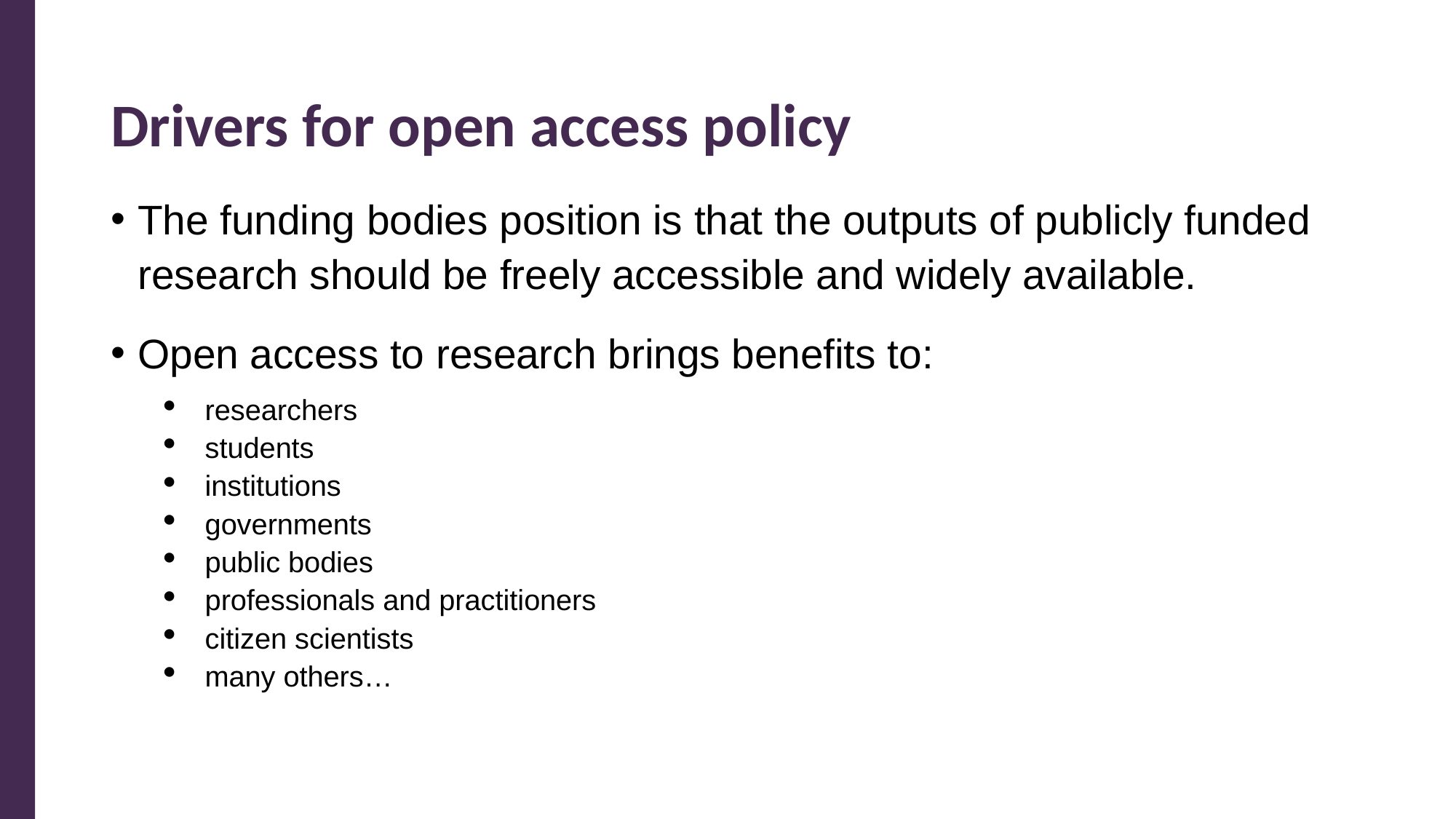

# Drivers for open access policy
The funding bodies position is that the outputs of publicly funded research should be freely accessible and widely available.
Open access to research brings benefits to:
researchers
students
institutions
governments
public bodies
professionals and practitioners
citizen scientists
many others…